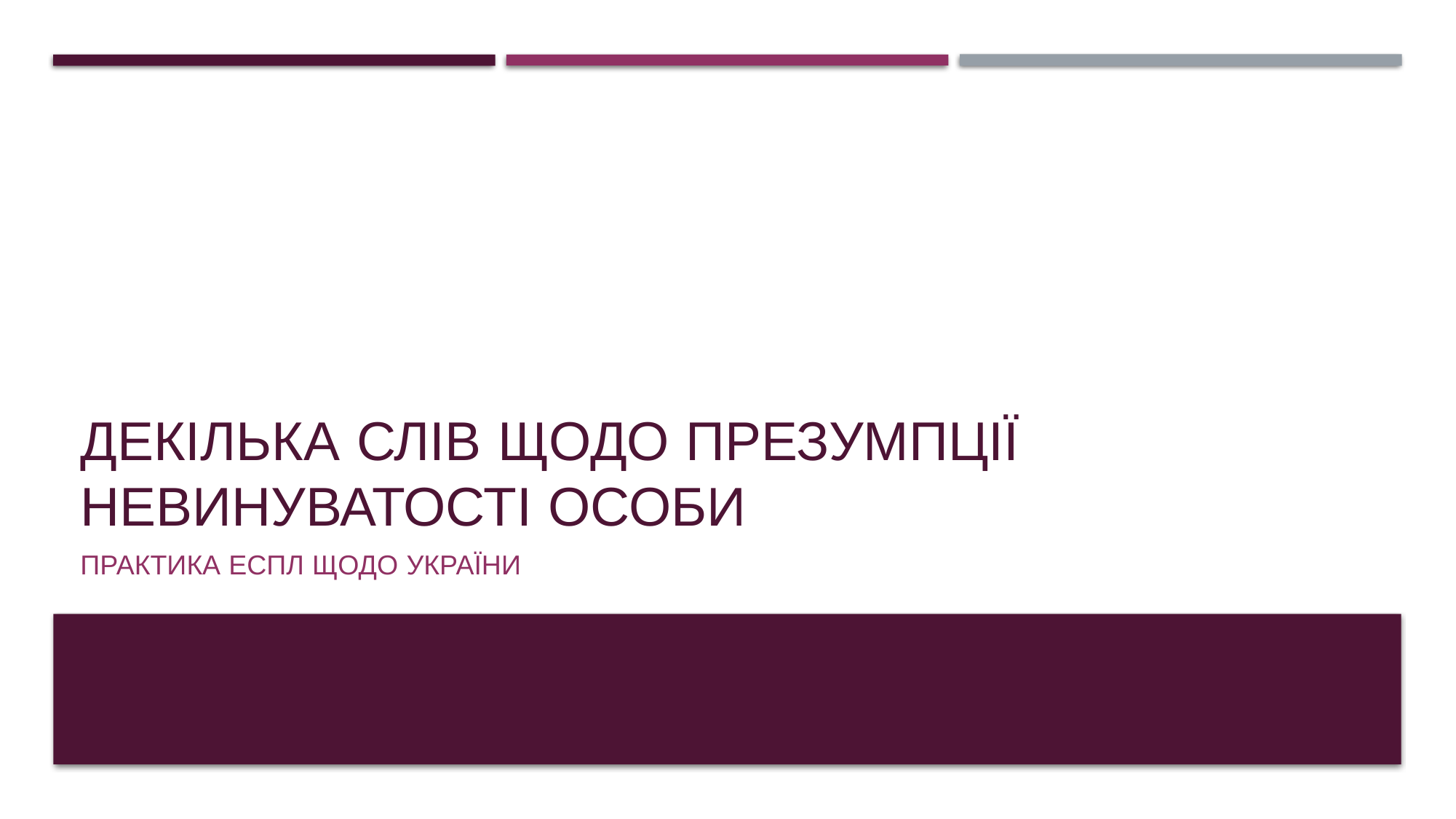

# Декілька слів щодо презумпції невинуватості особи
Практика ЕСПЛ щодо України